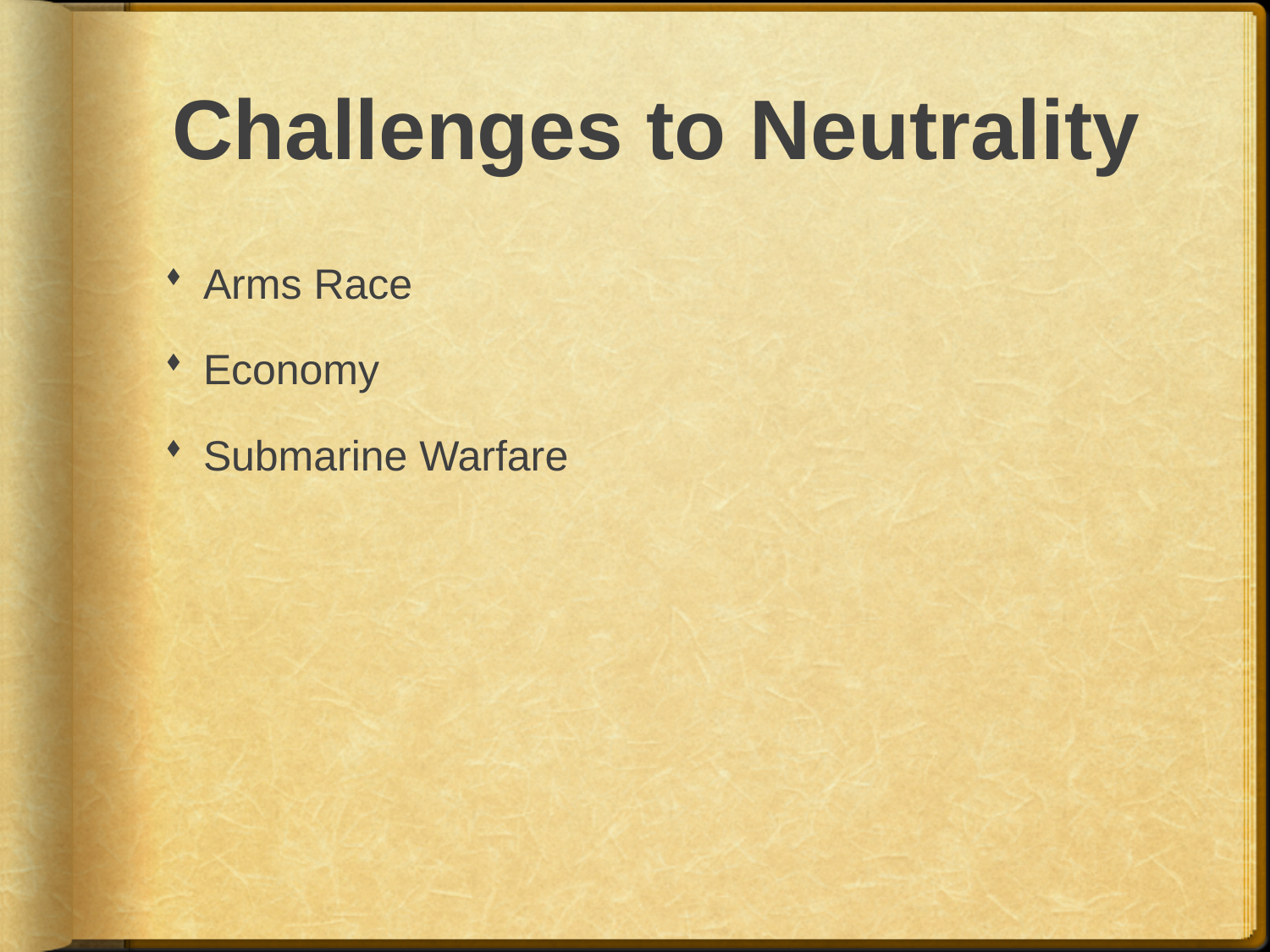

# Challenges to Neutrality
Arms Race
Economy
Submarine Warfare